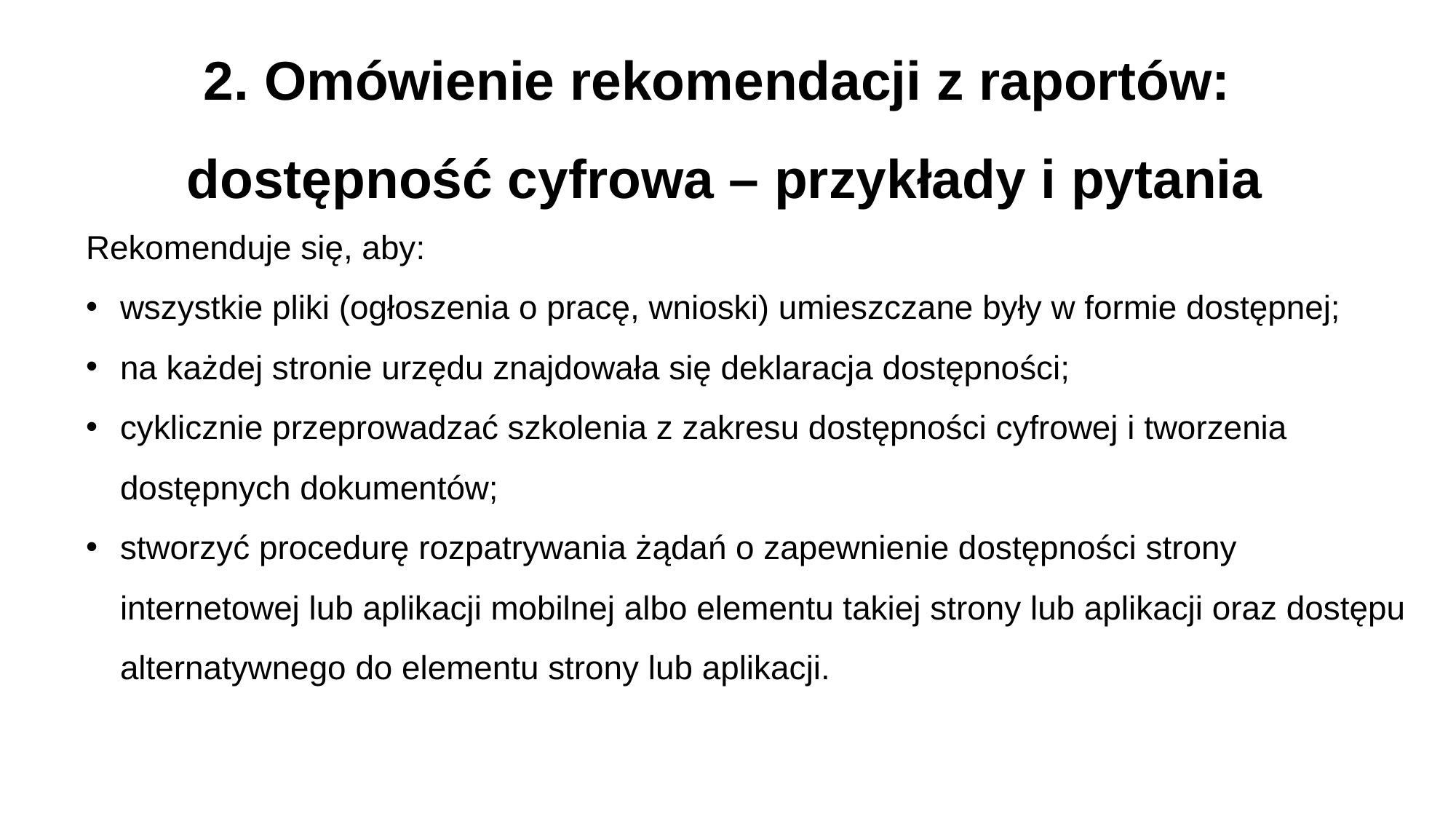

# 2. Omówienie rekomendacji z raportów: dostępność cyfrowa – przykłady i pytania
Rekomenduje się, aby:
wszystkie pliki (ogłoszenia o pracę, wnioski) umieszczane były w formie dostępnej;
na każdej stronie urzędu znajdowała się deklaracja dostępności;
cyklicznie przeprowadzać szkolenia z zakresu dostępności cyfrowej i tworzenia dostępnych dokumentów;
stworzyć procedurę rozpatrywania żądań o zapewnienie dostępności strony internetowej lub aplikacji mobilnej albo elementu takiej strony lub aplikacji oraz dostępu alternatywnego do elementu strony lub aplikacji.